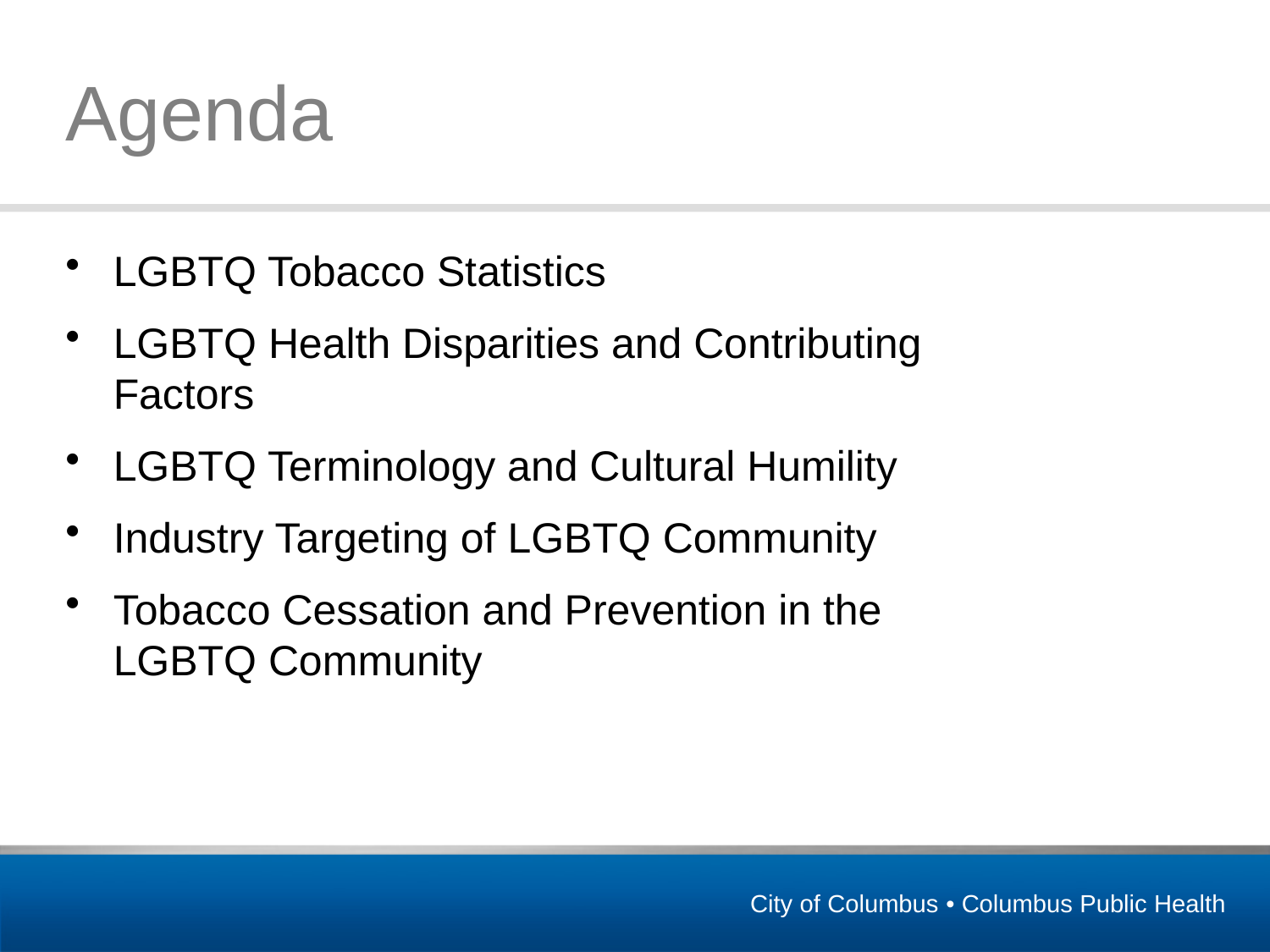

# Agenda
LGBTQ Tobacco Statistics
LGBTQ Health Disparities and Contributing Factors
LGBTQ Terminology and Cultural Humility
Industry Targeting of LGBTQ Community
Tobacco Cessation and Prevention in the LGBTQ Community